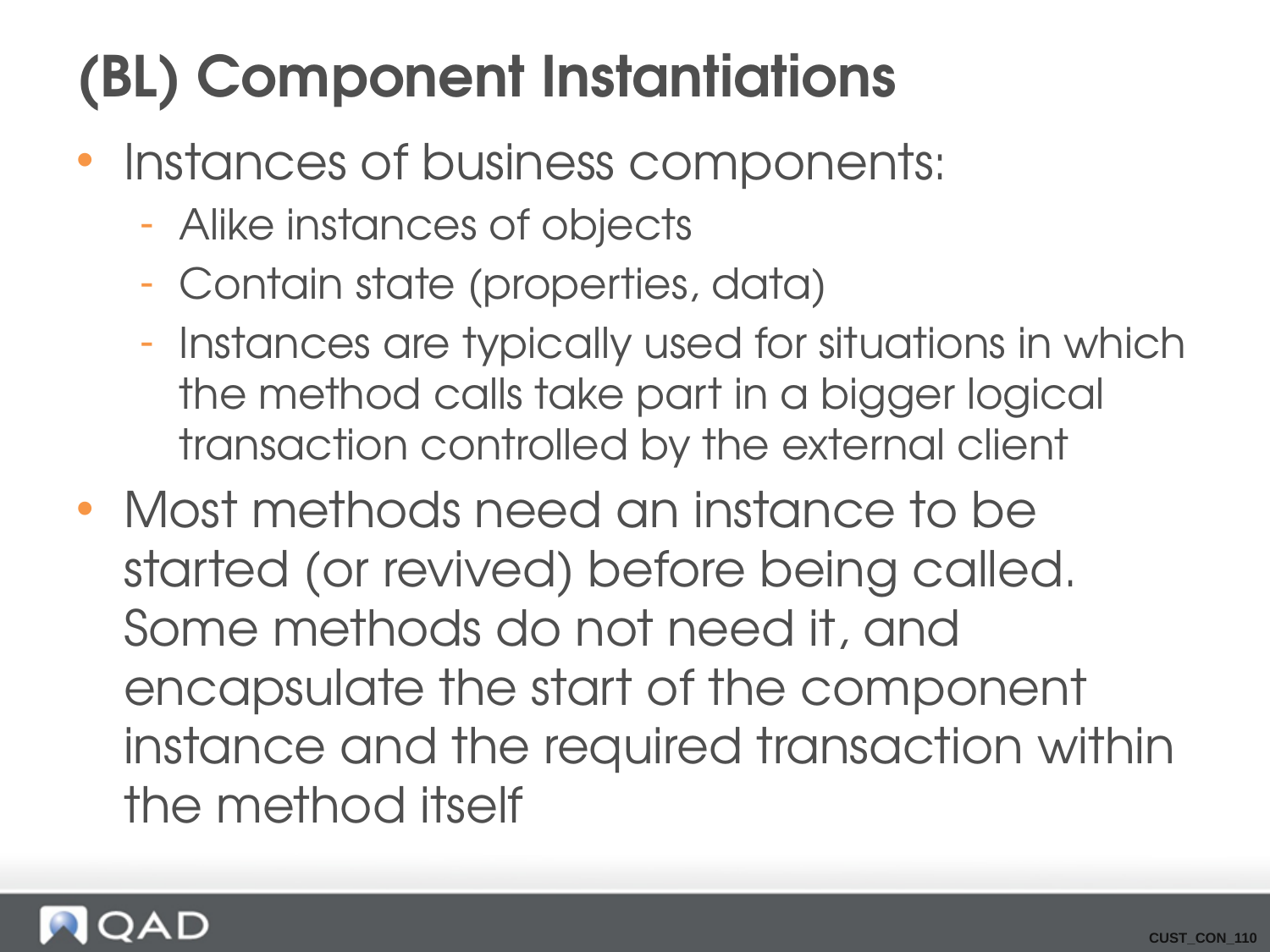

# (BL) Component Instantiations
Instances of business components:
Alike instances of objects
Contain state (properties, data)
Instances are typically used for situations in which the method calls take part in a bigger logical
transaction controlled by the external client
Most methods need an instance to be started (or revived) before being called. Some methods do not need it, and encapsulate the start of the component instance and the required transaction within the method itself
CUST_CON_110